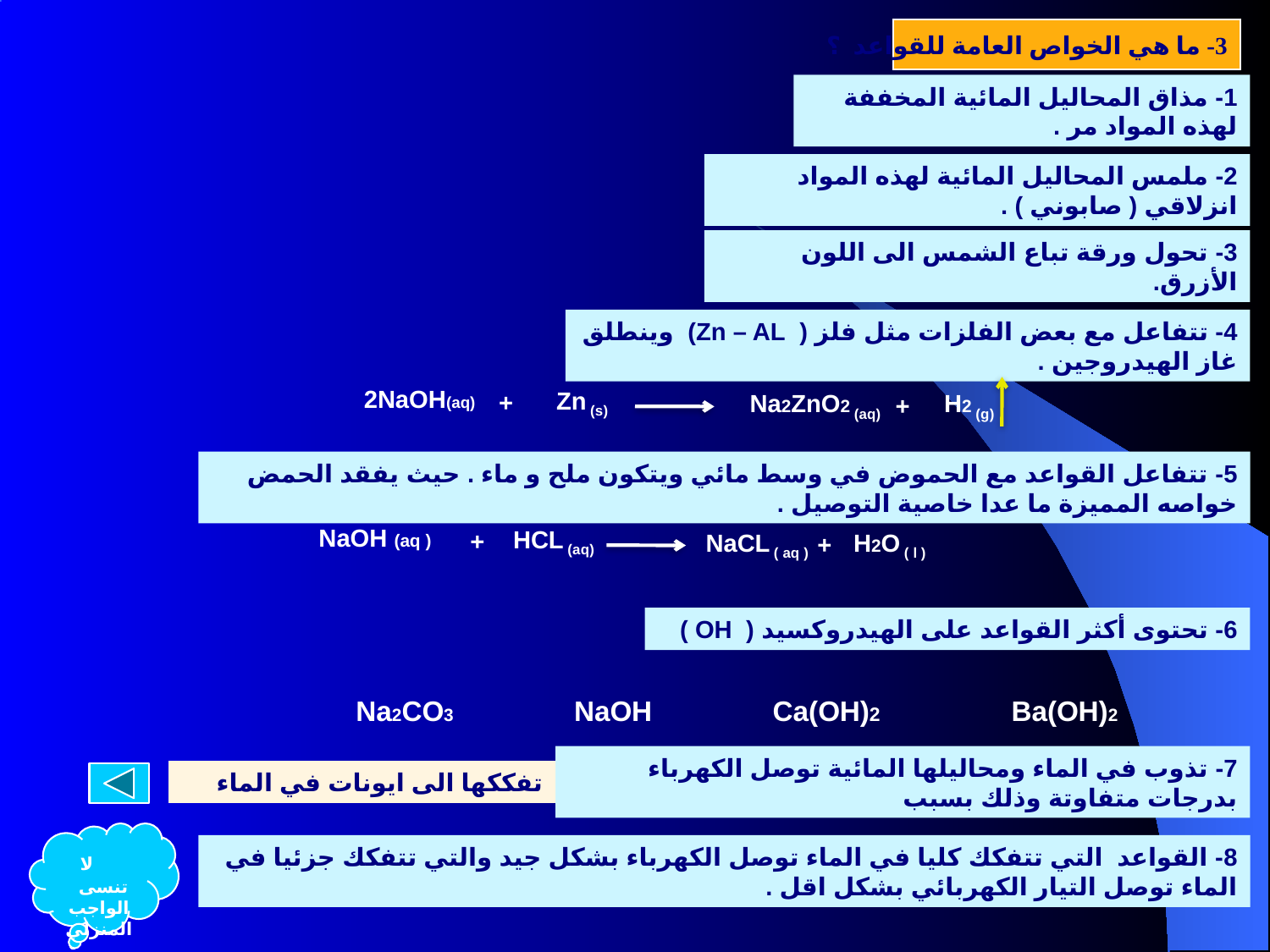

3- ما هي الخواص العامة للقواعد  ؟
1- مذاق المحاليل المائية المخففة لهذه المواد مر .
2- ملمس المحاليل المائية لهذه المواد انزلاقي ( صابوني ) .
3- تحول ورقة تباع الشمس الى اللون الأزرق.
4- تتفاعل مع بعض الفلزات مثل فلز (  Zn – AL)  وينطلق غاز الهيدروجين .
2NaOH(aq)
+
Zn (s)
Na2ZnO2 (aq)
+
H2 (g)
5- تتفاعل القواعد مع الحموض في وسط مائي ويتكون ملح و ماء . حيث يفقد الحمض خواصه المميزة ما عدا خاصية التوصيل .
NaOH (aq )
+
HCL (aq)
NaCL ( aq )
+
H2O ( l )
6- تحتوى أكثر القواعد على الهيدروكسيد (  OH )
Na2CO3
NaOH
Ca(OH)2
Ba(OH)2
تفككها الى ايونات في الماء
7- تذوب في الماء ومحاليلها المائية توصل الكهرباء بدرجات متفاوتة وذلك بسبب

    لا تنسى   الواجب المنزلي
8- القواعد  التي تتفكك كليا في الماء توصل الكهرباء بشكل جيد والتي تتفكك جزئيا في الماء توصل التيار الكهربائي بشكل اقل .